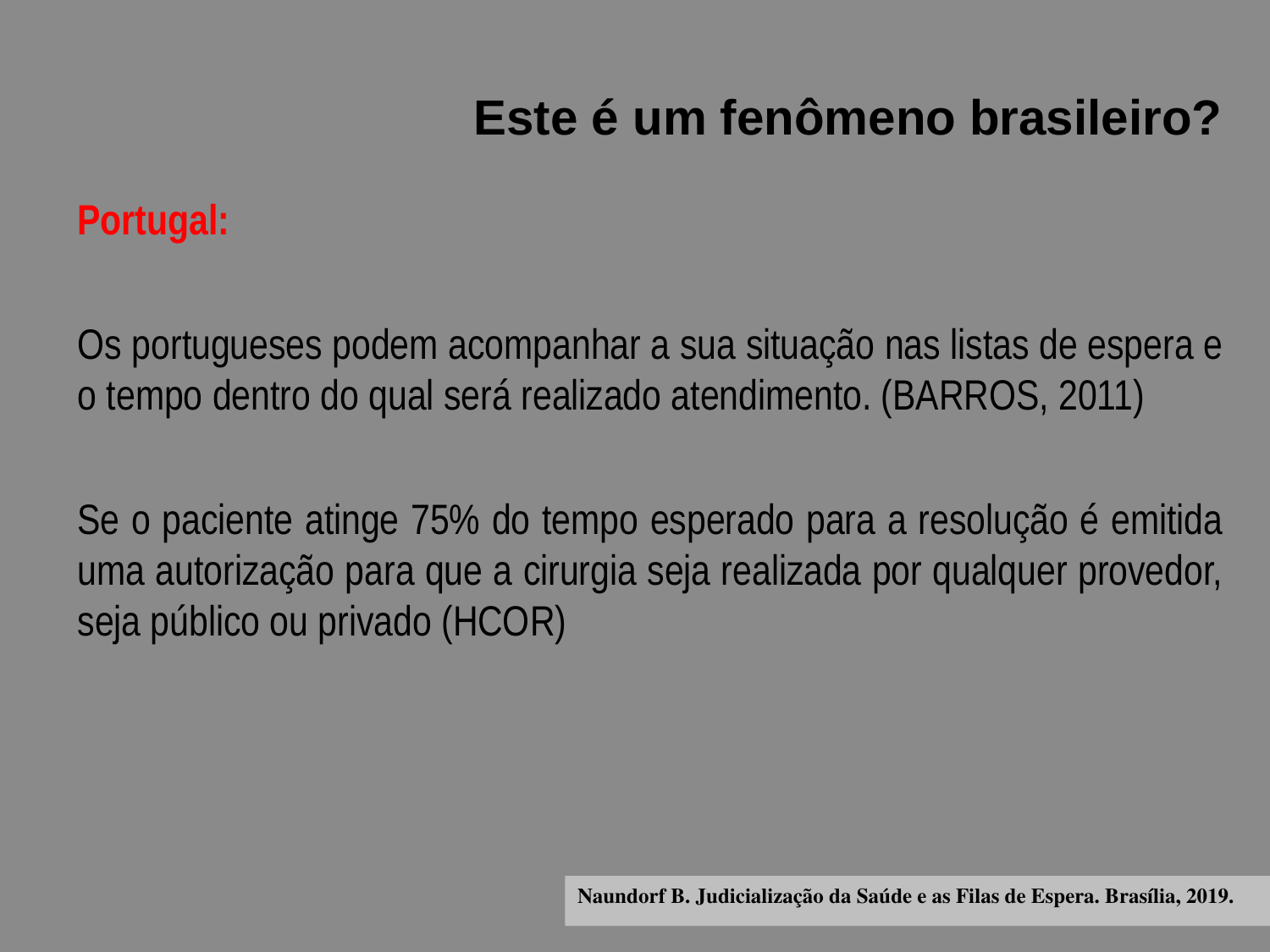

# Este é um fenômeno brasileiro?
Portugal:

Os portugueses podem acompanhar a sua situação nas listas de espera e o tempo dentro do qual será realizado atendimento. (BARROS, 2011)

Se o paciente atinge 75% do tempo esperado para a resolução é emitida uma autorização para que a cirurgia seja realizada por qualquer provedor, seja público ou privado (HCOR)